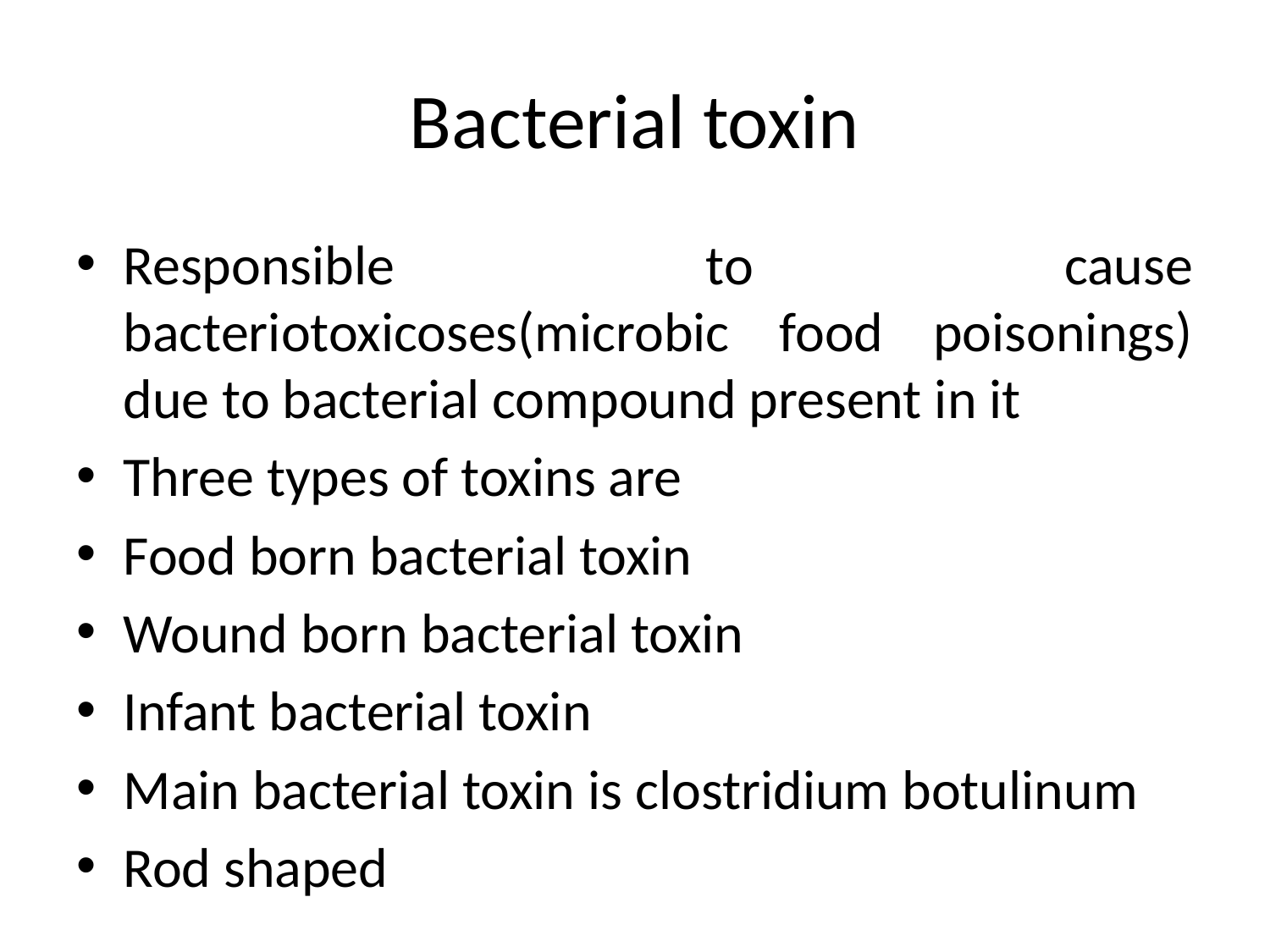

# Bacterial toxin
Responsible to cause bacteriotoxicoses(microbic food poisonings) due to bacterial compound present in it
Three types of toxins are
Food born bacterial toxin
Wound born bacterial toxin
Infant bacterial toxin
Main bacterial toxin is clostridium botulinum
Rod shaped